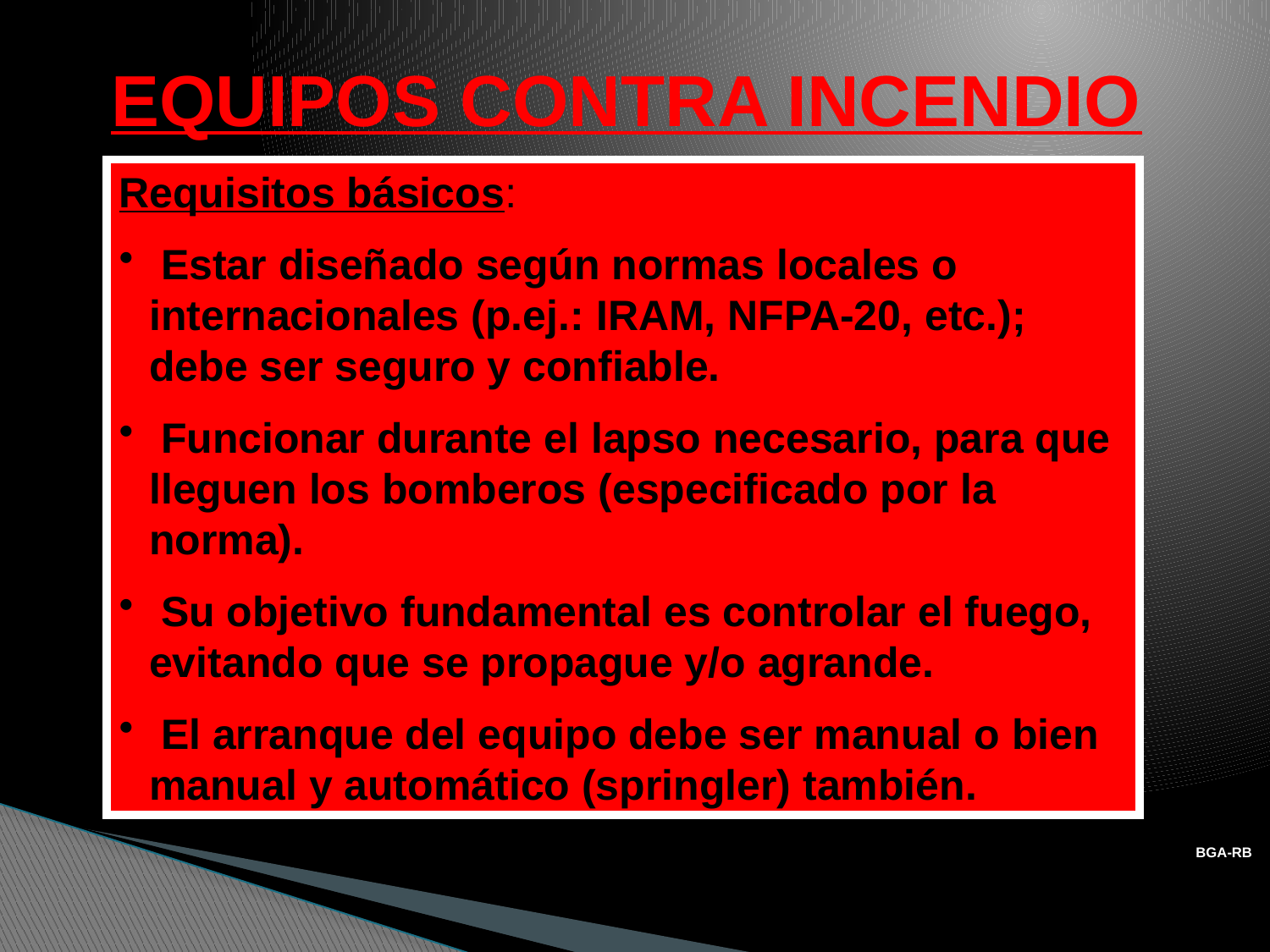

# EQUIPOS CONTRA INCENDIO
Requisitos básicos:
 Estar diseñado según normas locales o internacionales (p.ej.: IRAM, NFPA-20, etc.); debe ser seguro y confiable.
 Funcionar durante el lapso necesario, para que lleguen los bomberos (especificado por la norma).
 Su objetivo fundamental es controlar el fuego, evitando que se propague y/o agrande.
 El arranque del equipo debe ser manual o bien manual y automático (springler) también.
BGA-RB